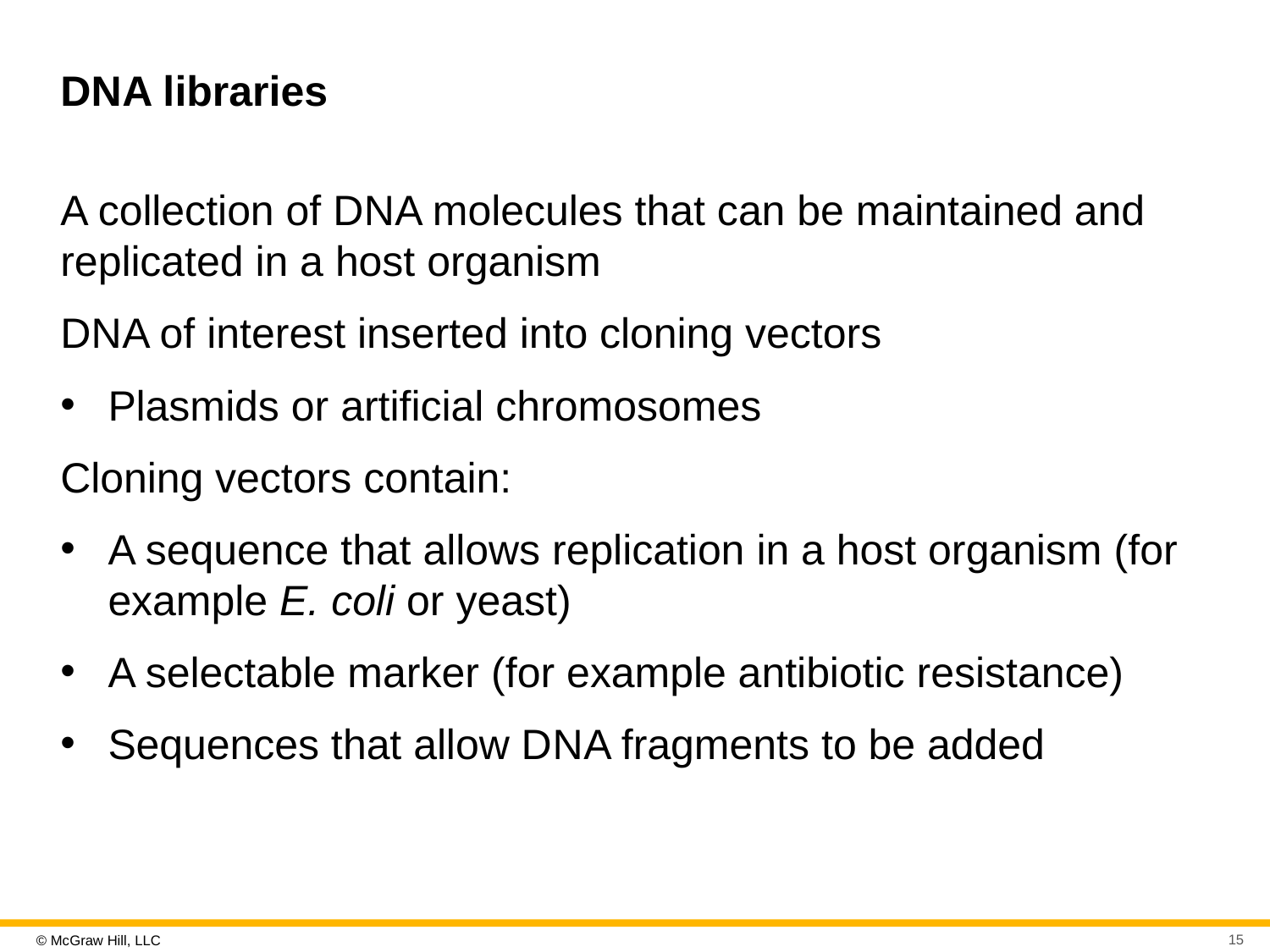

# D N A libraries
A collection of D N A molecules that can be maintained and replicated in a host organism
D N A of interest inserted into cloning vectors
Plasmids or artificial chromosomes
Cloning vectors contain:
A sequence that allows replication in a host organism (for example E. coli or yeast)
A selectable marker (for example antibiotic resistance)
Sequences that allow D N A fragments to be added
15